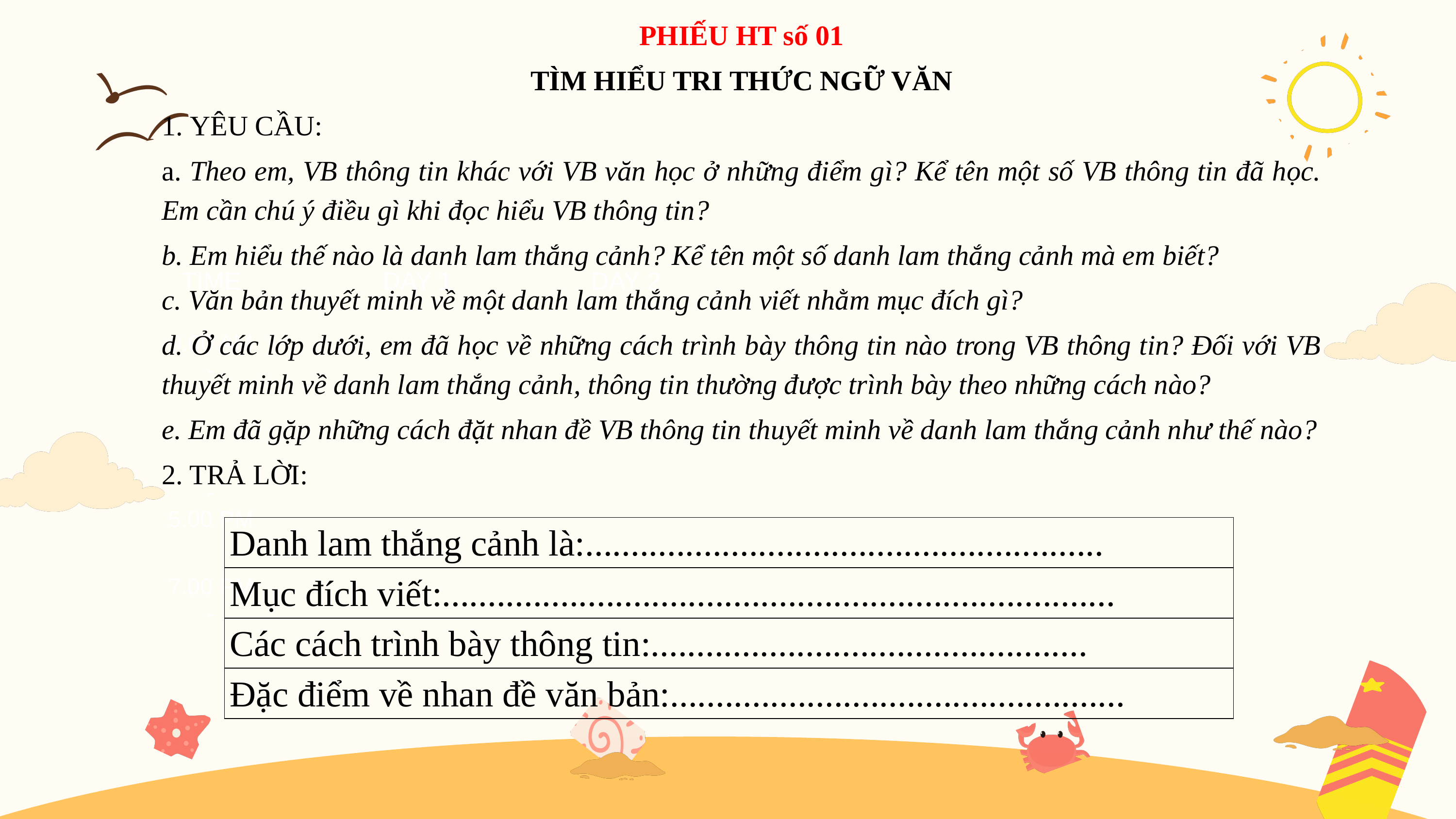

PHIẾU HT số 01
TÌM HIỂU TRI THỨC NGỮ VĂN
1. YÊU CẦU:
a. Theo em, VB thông tin khác với VB văn học ở những điểm gì? Kể tên một số VB thông tin đã học. Em cần chú ý điều gì khi đọc hiểu VB thông tin?
b. Em hiểu thế nào là danh lam thắng cảnh? Kể tên một số danh lam thắng cảnh mà em biết?
c. Văn bản thuyết minh về một danh lam thắng cảnh viết nhằm mục đích gì?
d. Ở các lớp dưới, em đã học về những cách trình bày thông tin nào trong VB thông tin? Đối với VB thuyết minh về danh lam thắng cảnh, thông tin thường được trình bày theo những cách nào?
e. Em đã gặp những cách đặt nhan đề VB thông tin thuyết minh về danh lam thắng cảnh như thế nào?
2. TRẢ LỜI:

TIME
DAY 1
DAY 2

9.00 AM
-

-
5.00 PM
| Danh lam thắng cảnh là:......................................................... |
| --- |
| Mục đích viết:.......................................................................... |
| Các cách trình bày thông tin:................................................ |
| Đặc điểm về nhan đề văn bản:.................................................. |
7.00 PM
-